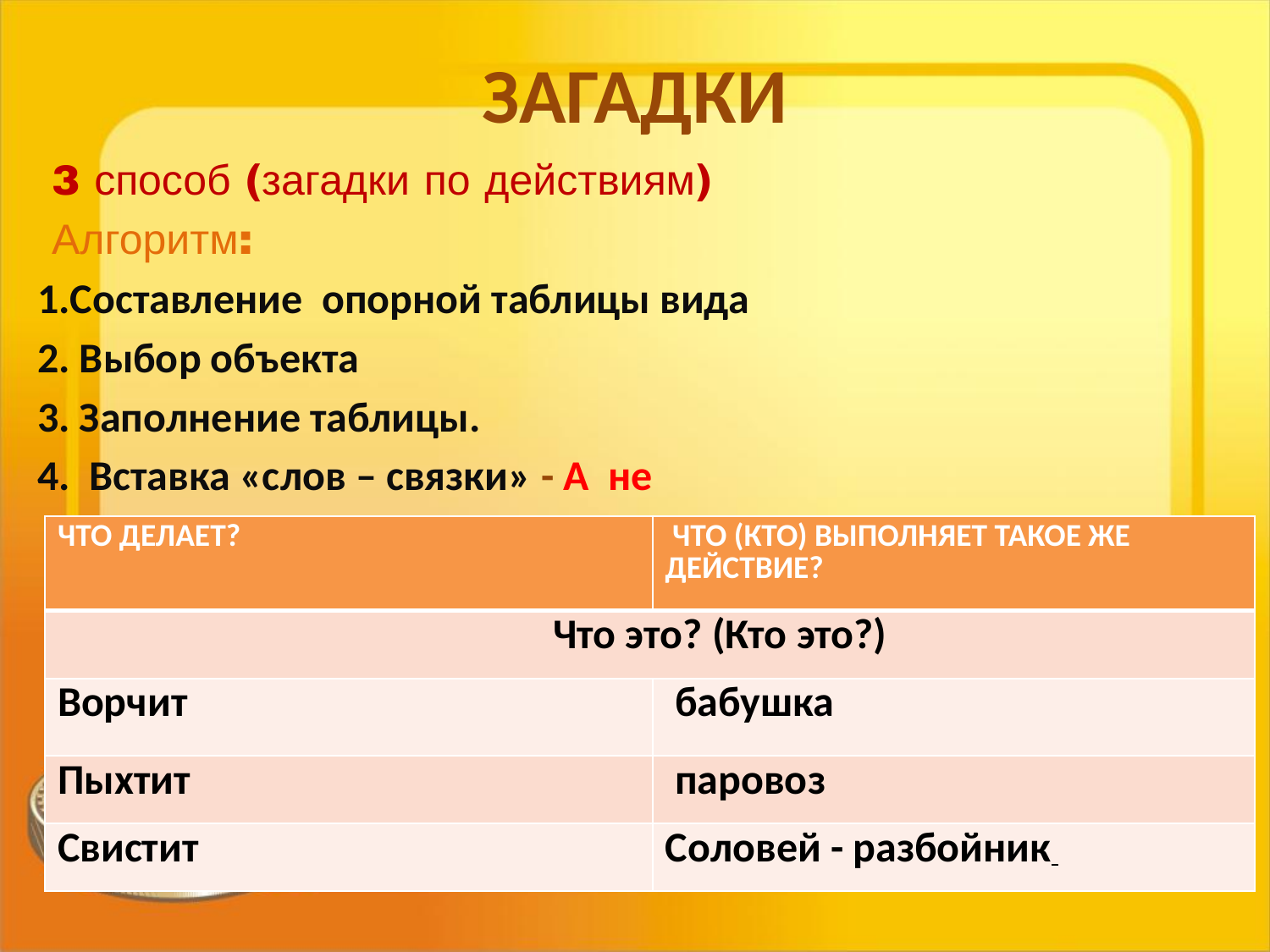

# ЗАГАДКИ
 3 способ (загадки по действиям)
 Алгоритм:
1.Составление  опорной таблицы вида
2. Выбор объекта
3. Заполнение таблицы.
4.  Вставка «слов – связки» - А  не

| ЧТО ДЕЛАЕТ? | ЧТО (КТО) ВЫПОЛНЯЕТ ТАКОЕ ЖЕ ДЕЙСТВИЕ? |
| --- | --- |
| Что это? (Кто это?) |  |
| Ворчит | бабушка |
| Пыхтит | паровоз |
| Свистит | Соловей - разбойник |